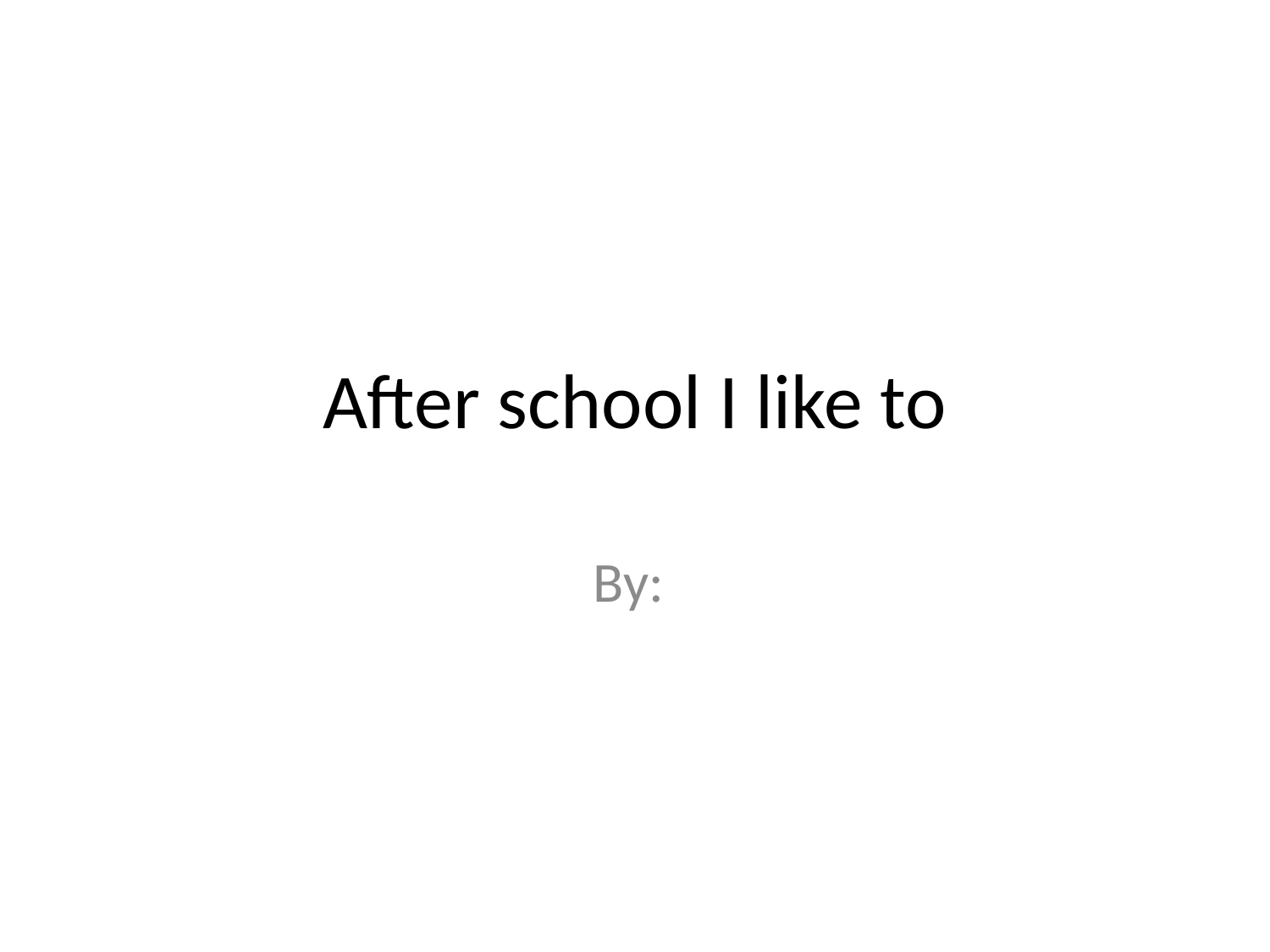

# After school I like to
By: